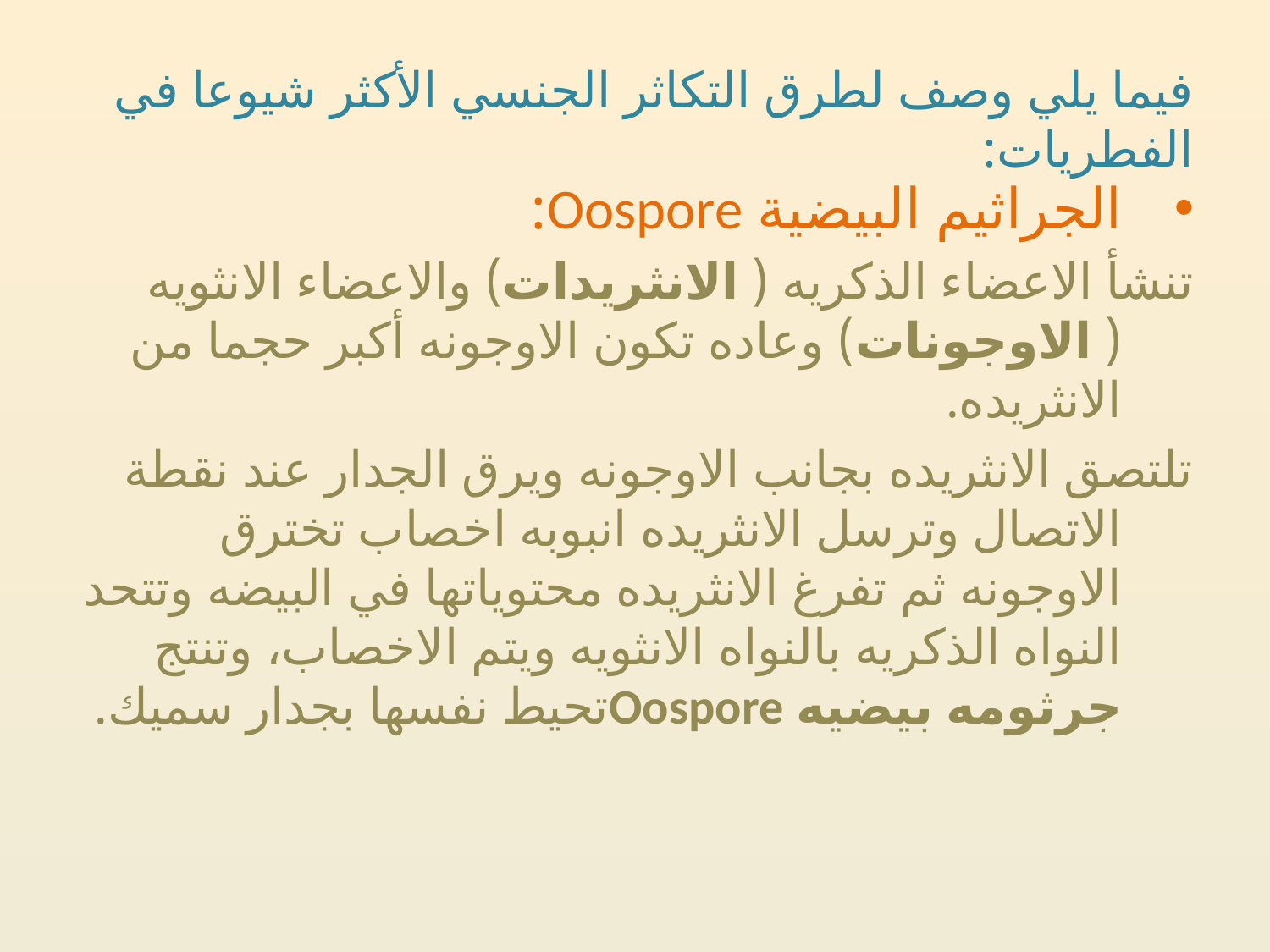

# فيما يلي وصف لطرق التكاثر الجنسي الأكثر شيوعا في الفطريات:
الجراثيم البيضية Oospore:
تنشأ الاعضاء الذكريه ( الانثريدات) والاعضاء الانثويه ( الاوجونات) وعاده تكون الاوجونه أكبر حجما من الانثريده.
تلتصق الانثريده بجانب الاوجونه ويرق الجدار عند نقطة الاتصال وترسل الانثريده انبوبه اخصاب تخترق الاوجونه ثم تفرغ الانثريده محتوياتها في البيضه وتتحد النواه الذكريه بالنواه الانثويه ويتم الاخصاب، وتنتج جرثومه بيضيه Oosporeتحيط نفسها بجدار سميك.